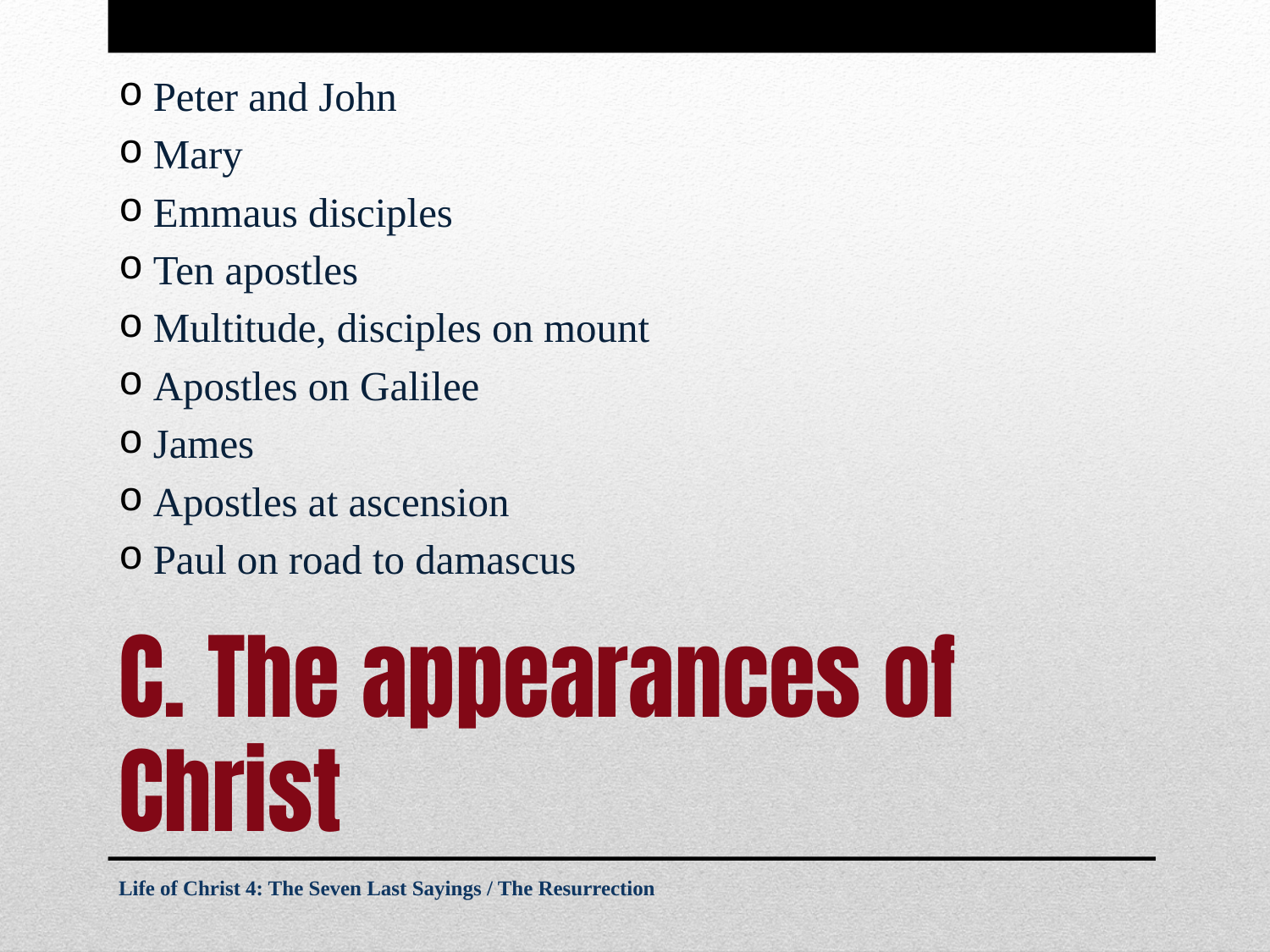

Peter and John
Mary
Emmaus disciples
Ten apostles
Multitude, disciples on mount
Apostles on Galilee
James
Apostles at ascension
Paul on road to damascus

# C. The appearances of Christ
Life of Christ 4: The Seven Last Sayings / The Resurrection